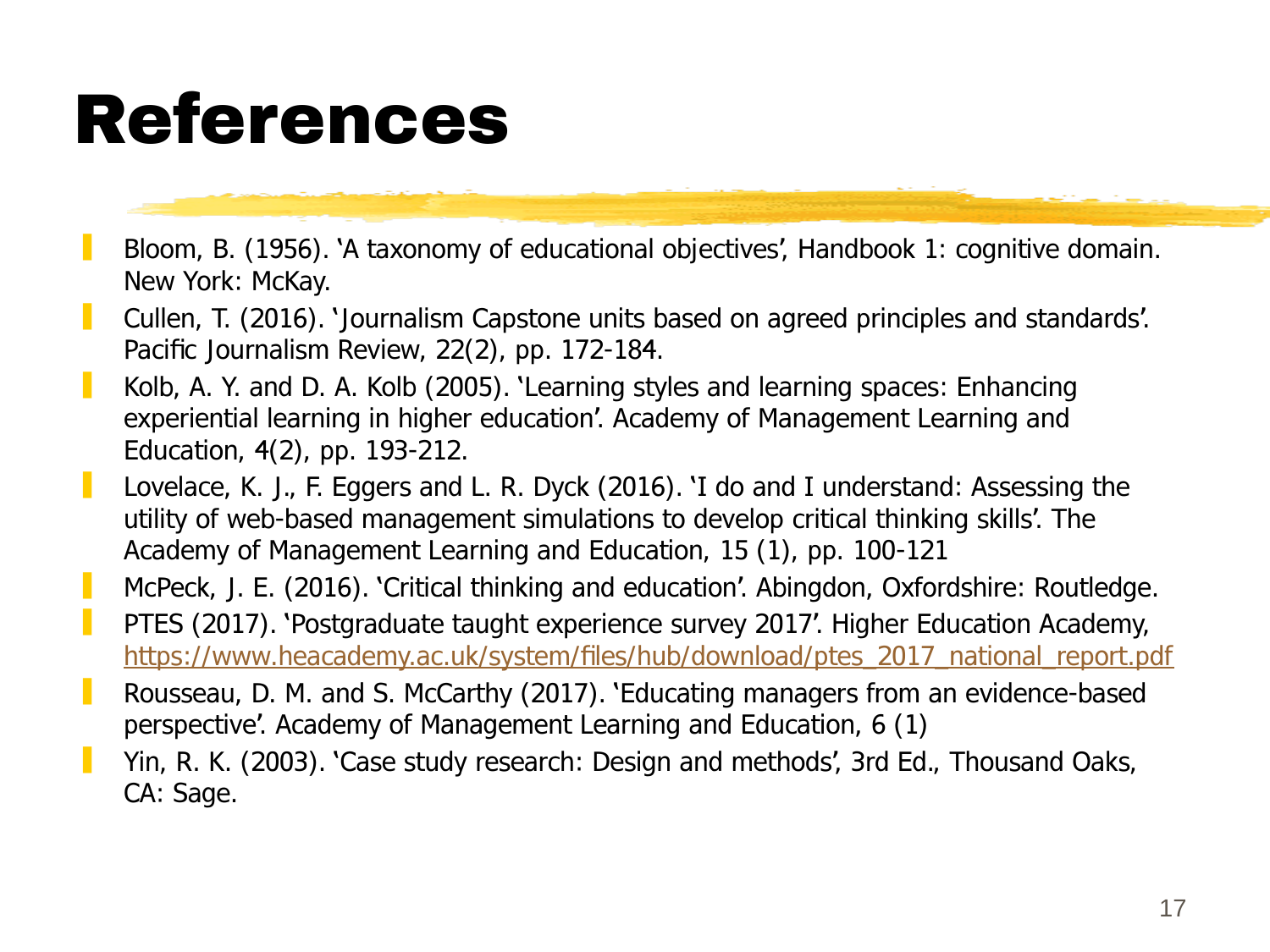

# References
Bloom, B. (1956). ‘A taxonomy of educational objectives’, Handbook 1: cognitive domain. New York: McKay.
Cullen, T. (2016). ‘Journalism Capstone units based on agreed principles and standards’. Pacific Journalism Review, 22(2), pp. 172-184.
Kolb, A. Y. and D. A. Kolb (2005). ‘Learning styles and learning spaces: Enhancing experiential learning in higher education’. Academy of Management Learning and Education, 4(2), pp. 193-212.
Lovelace, K. J., F. Eggers and L. R. Dyck (2016). ‘I do and I understand: Assessing the utility of web-based management simulations to develop critical thinking skills’. The Academy of Management Learning and Education, 15 (1), pp. 100-121
McPeck, J. E. (2016). ‘Critical thinking and education’. Abingdon, Oxfordshire: Routledge.
PTES (2017). ‘Postgraduate taught experience survey 2017’. Higher Education Academy, https://www.heacademy.ac.uk/system/files/hub/download/ptes_2017_national_report.pdf
Rousseau, D. M. and S. McCarthy (2017). ‘Educating managers from an evidence-based perspective’. Academy of Management Learning and Education, 6 (1)
Yin, R. K. (2003). ‘Case study research: Design and methods’, 3rd Ed., Thousand Oaks, CA: Sage.
17